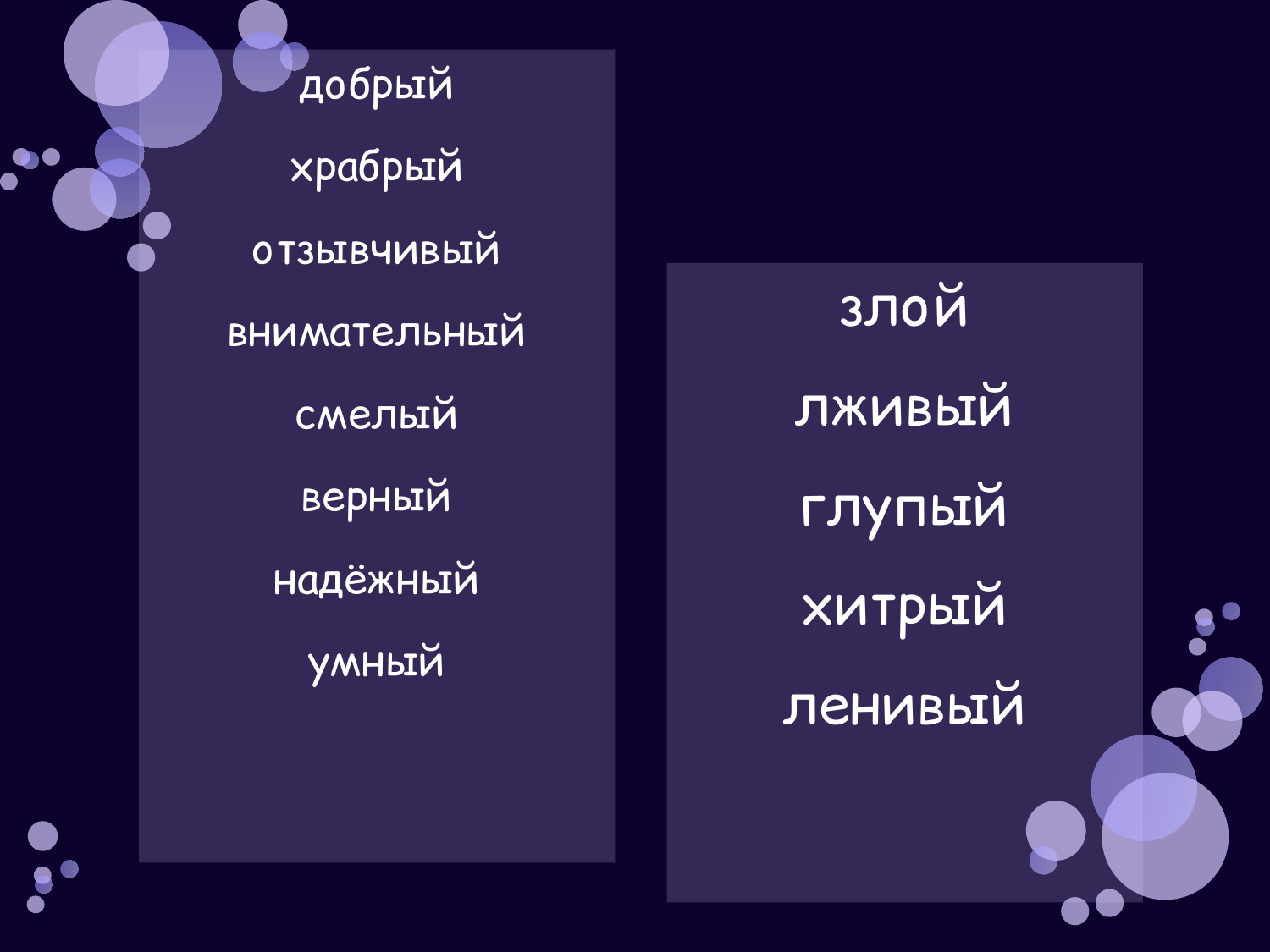

добрый
храбрый
отзывчивый
внимательный
смелый
верный
надёжный
умный

злой
лживый
глупый
хитрый
ленивый